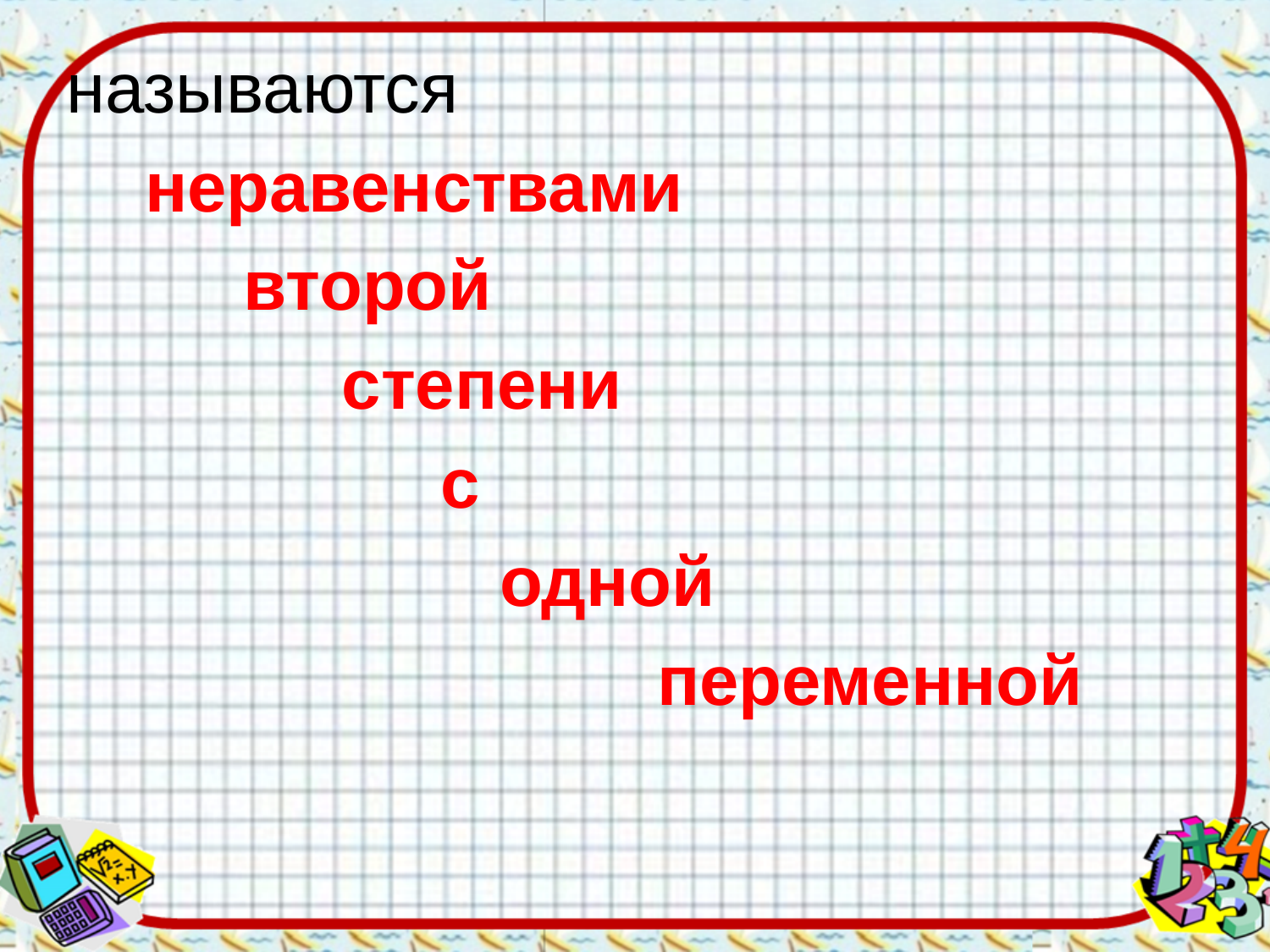

называются
    неравенствами
         второй
              степени
                   с
                      одной
                              переменной